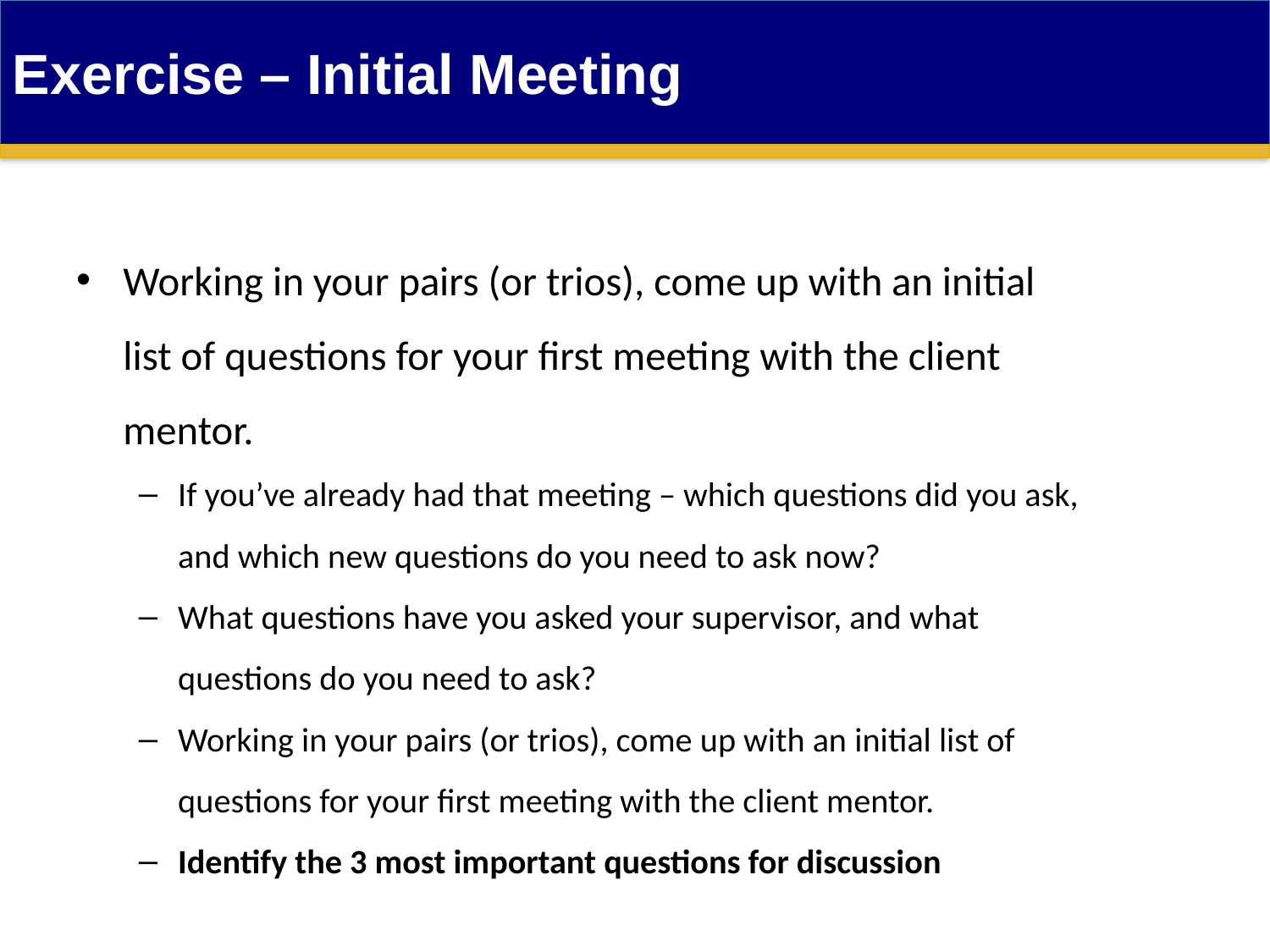

Exercise – Initial Meeting

Working in your pairs (or trios), come up with an initial list of questions for your first meeting with the client mentor.
If you’ve already had that meeting – which questions did you ask, and which new questions do you need to ask now?
What questions have you asked your supervisor, and what questions do you need to ask?
Working in your pairs (or trios), come up with an initial list of questions for your first meeting with the client mentor.
Identify the 3 most important questions for discussion